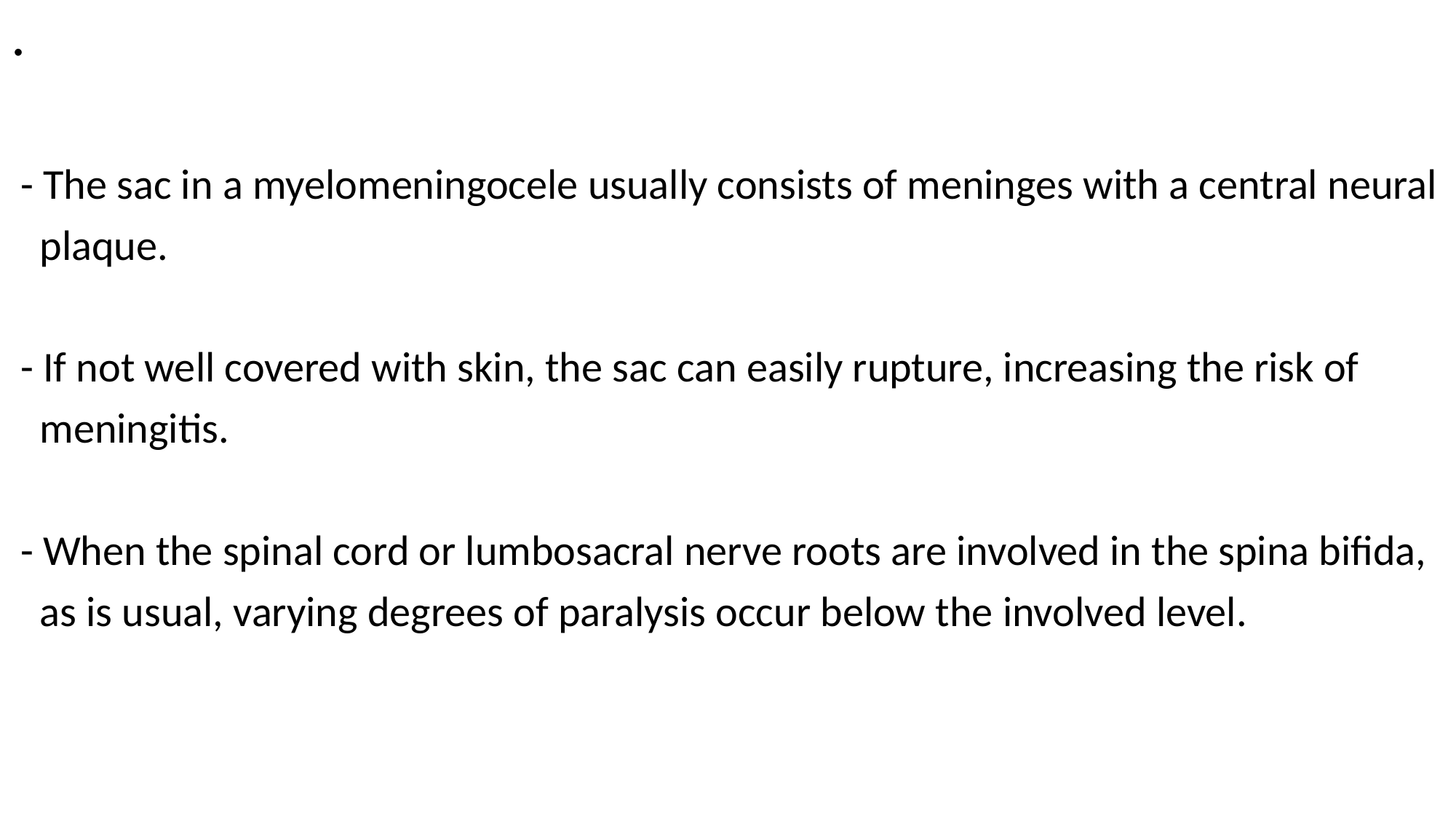

# .

 - The sac in a myelomeningocele usually consists of meninges with a central neural
   plaque.

 - If not well covered with skin, the sac can easily rupture, increasing the risk of
   meningitis.

 - When the spinal cord or lumbosacral nerve roots are involved in the spina bifida,
   as is usual, varying degrees of paralysis occur below the involved level.